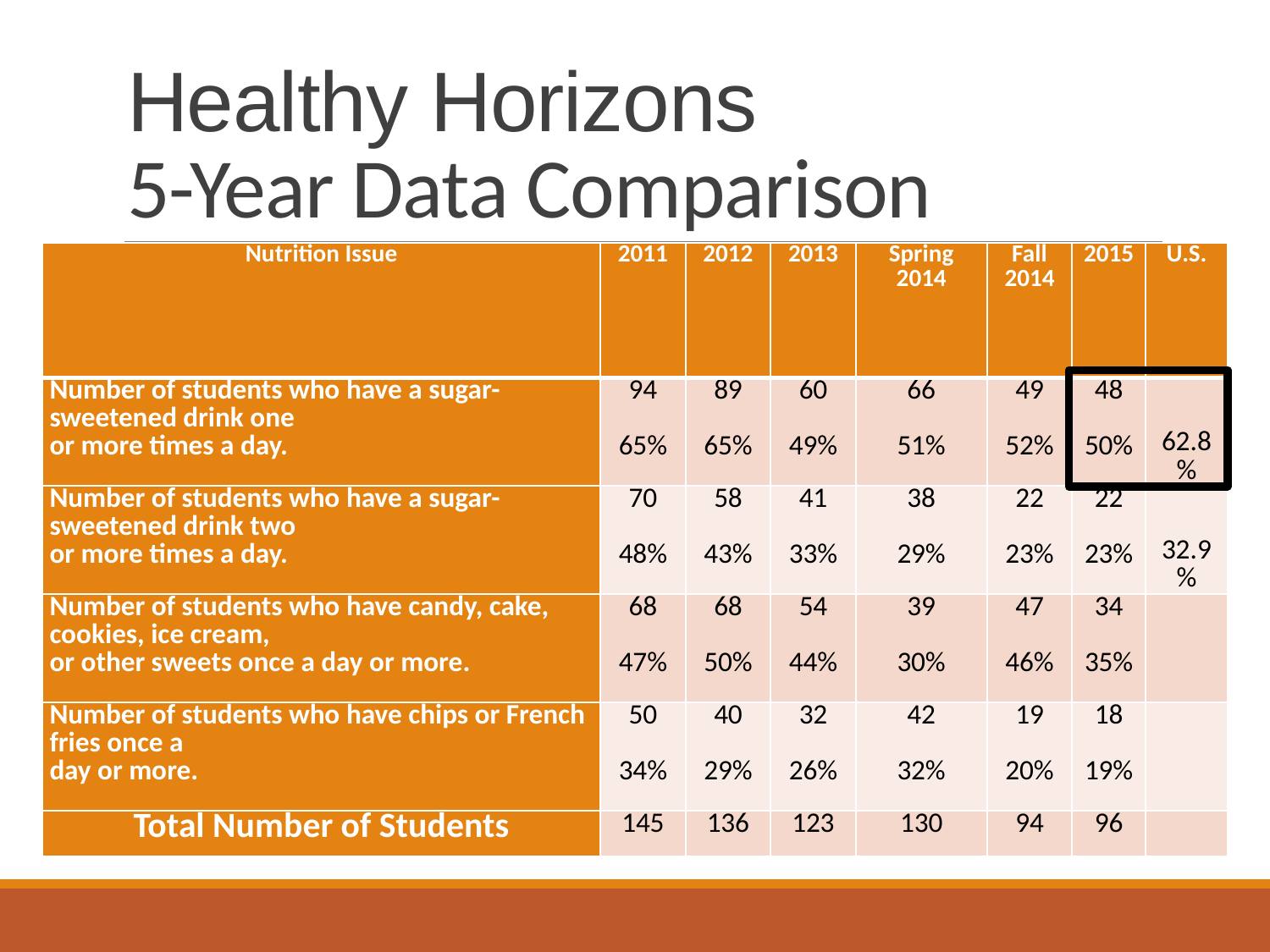

# Healthy Horizons 5-Year Data Comparison
| Nutrition Issue | 2011 | 2012 | 2013 | Spring 2014 | Fall 2014 | 2015 | U.S. |
| --- | --- | --- | --- | --- | --- | --- | --- |
| Number of students who have a sugar-sweetened drink one or more times a day. | 94   65% | 89   65% | 60   49% | 66   51% | 49   52% | 48   50% | 62.8% |
| Number of students who have a sugar-sweetened drink two or more times a day. | 70   48% | 58   43% | 41   33% | 38   29% | 22   23% | 22   23% | 32.9% |
| Number of students who have candy, cake, cookies, ice cream, or other sweets once a day or more. | 68   47% | 68   50% | 54   44% | 39   30% | 47   46% | 34   35% |  |
| Number of students who have chips or French fries once a day or more. | 50   34% | 40   29% | 32   26% | 42   32% | 19   20% | 18   19% |  |
| Total Number of Students | 145 | 136 | 123 | 130 | 94 | 96 |  |